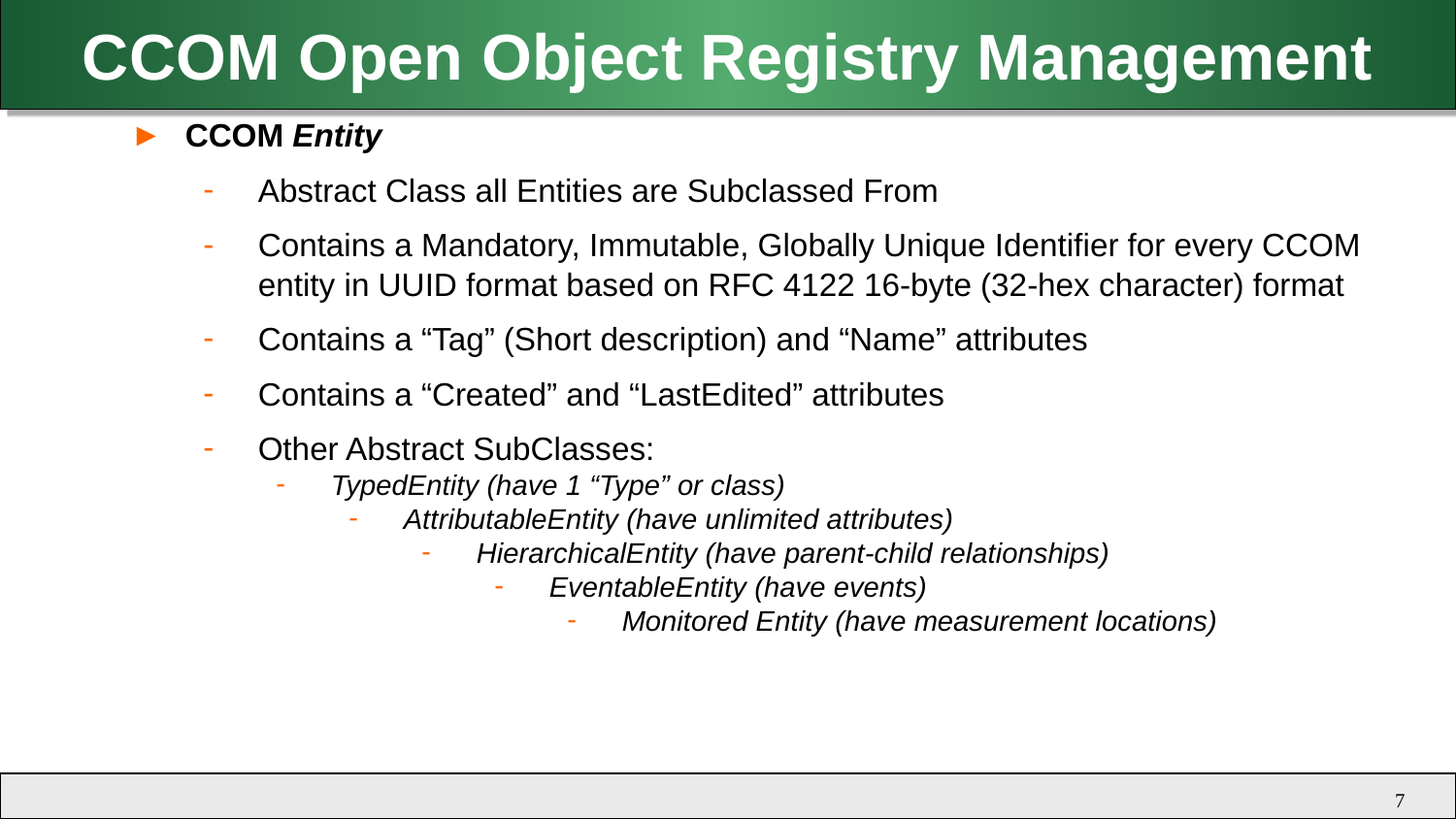

# CCOM Open Object Registry Management
CCOM Entity
Abstract Class all Entities are Subclassed From
Contains a Mandatory, Immutable, Globally Unique Identifier for every CCOM entity in UUID format based on RFC 4122 16-byte (32-hex character) format
Contains a “Tag” (Short description) and “Name” attributes
Contains a “Created” and “LastEdited” attributes
Other Abstract SubClasses:
TypedEntity (have 1 “Type” or class)
AttributableEntity (have unlimited attributes)
HierarchicalEntity (have parent-child relationships)
EventableEntity (have events)
Monitored Entity (have measurement locations)
7